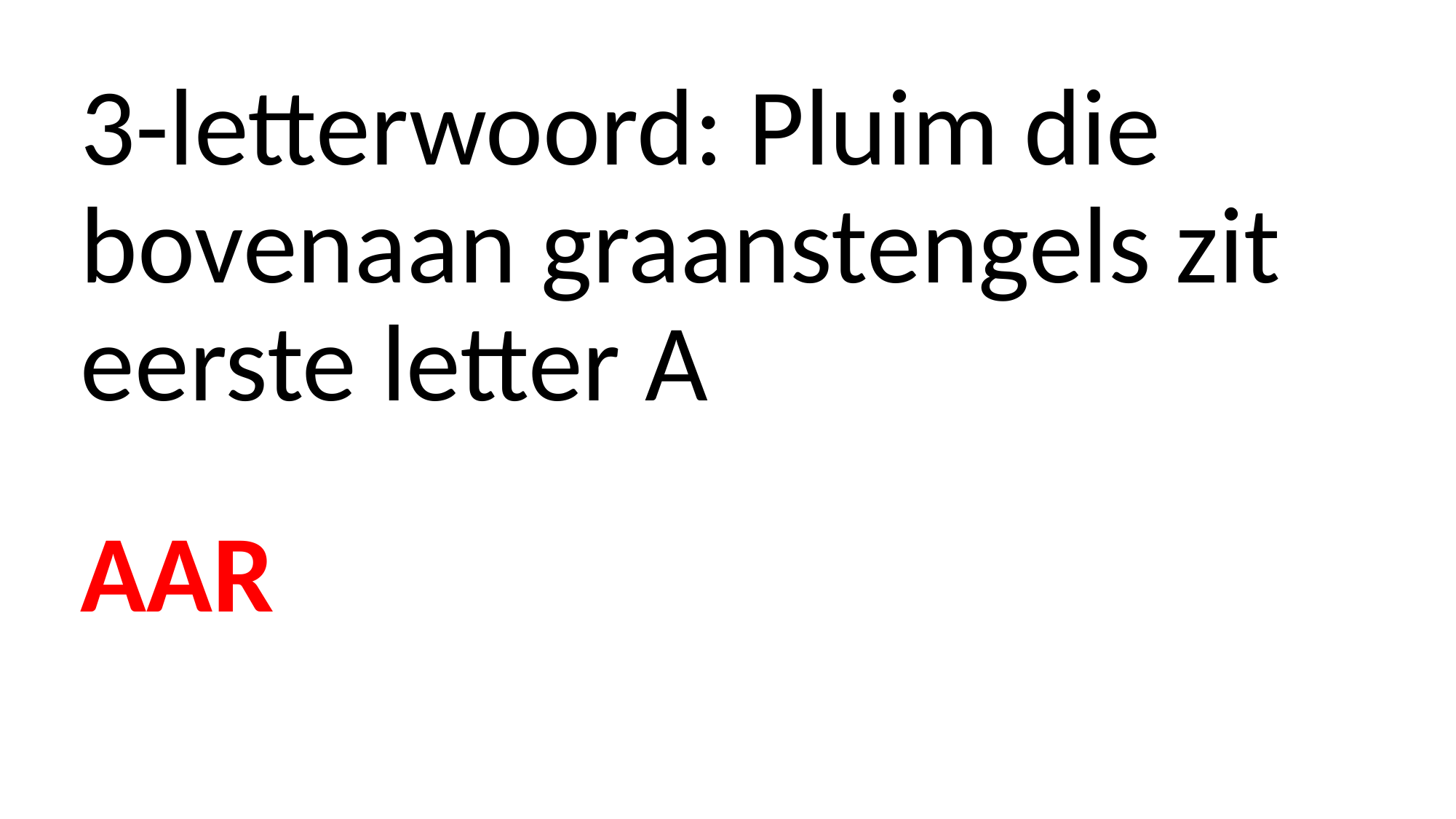

# 3-letterwoord: Pluim die bovenaan graanstengels zit eerste letter A
AAR